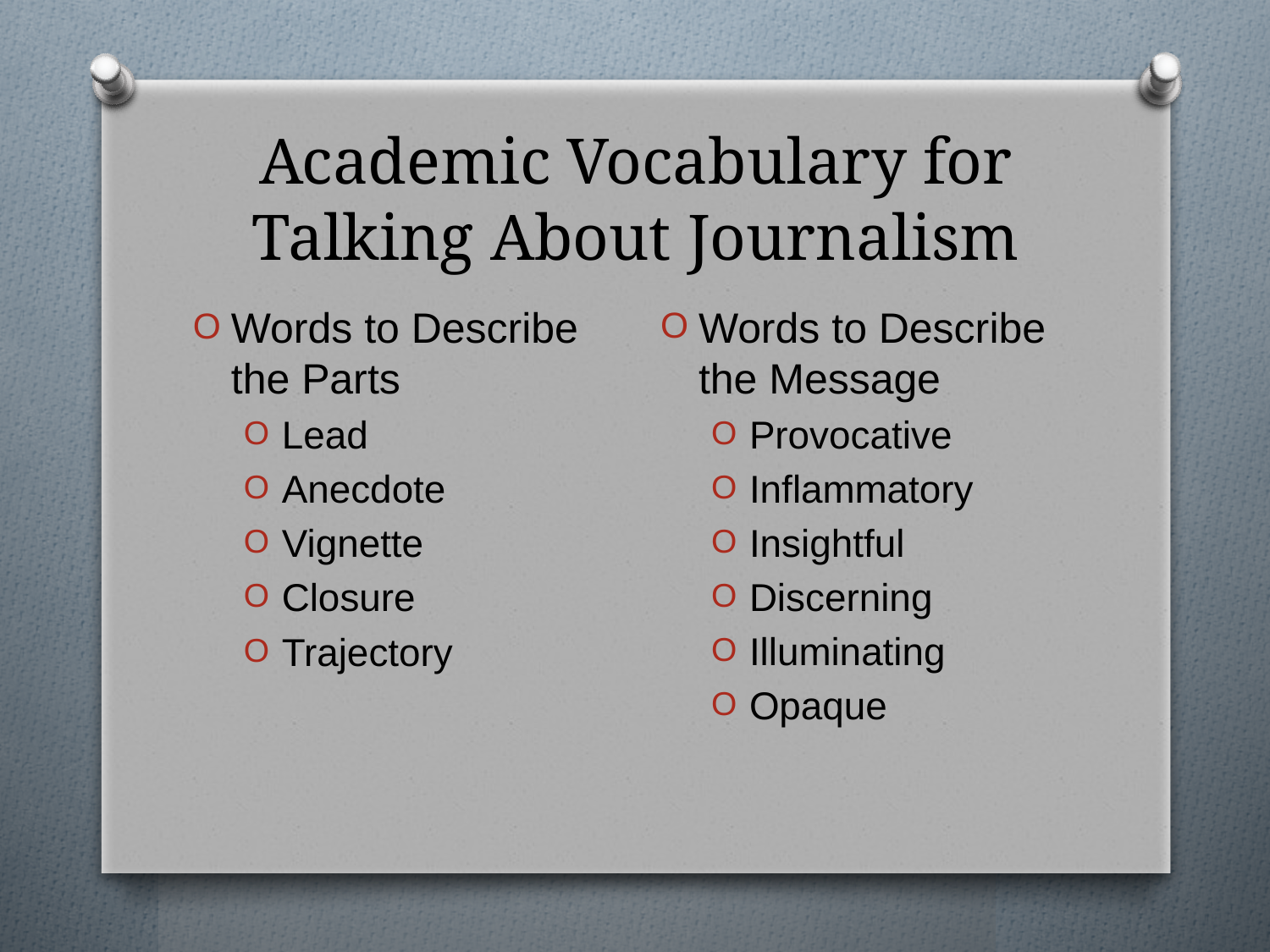

# Academic Vocabulary for Talking About Journalism
Words to Describe the Message
Provocative
Inflammatory
Insightful
Discerning
Illuminating
Opaque
Words to Describe the Parts
Lead
Anecdote
Vignette
Closure
Trajectory